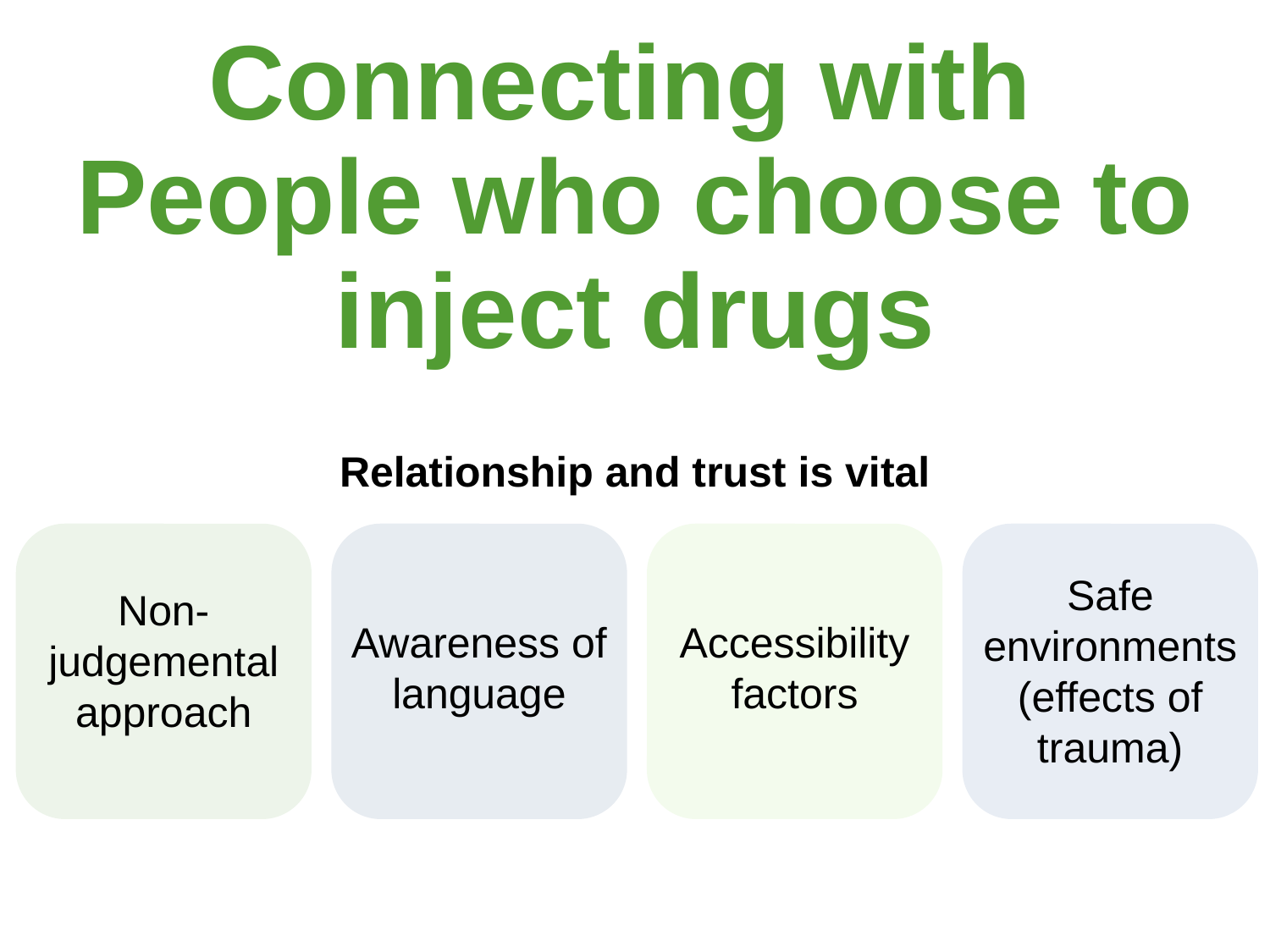

# Connecting with People who choose to inject drugs
Relationship and trust is vital

Non-judgemental approach

Awareness of language

Accessibility factors

Safe environments (effects of trauma)